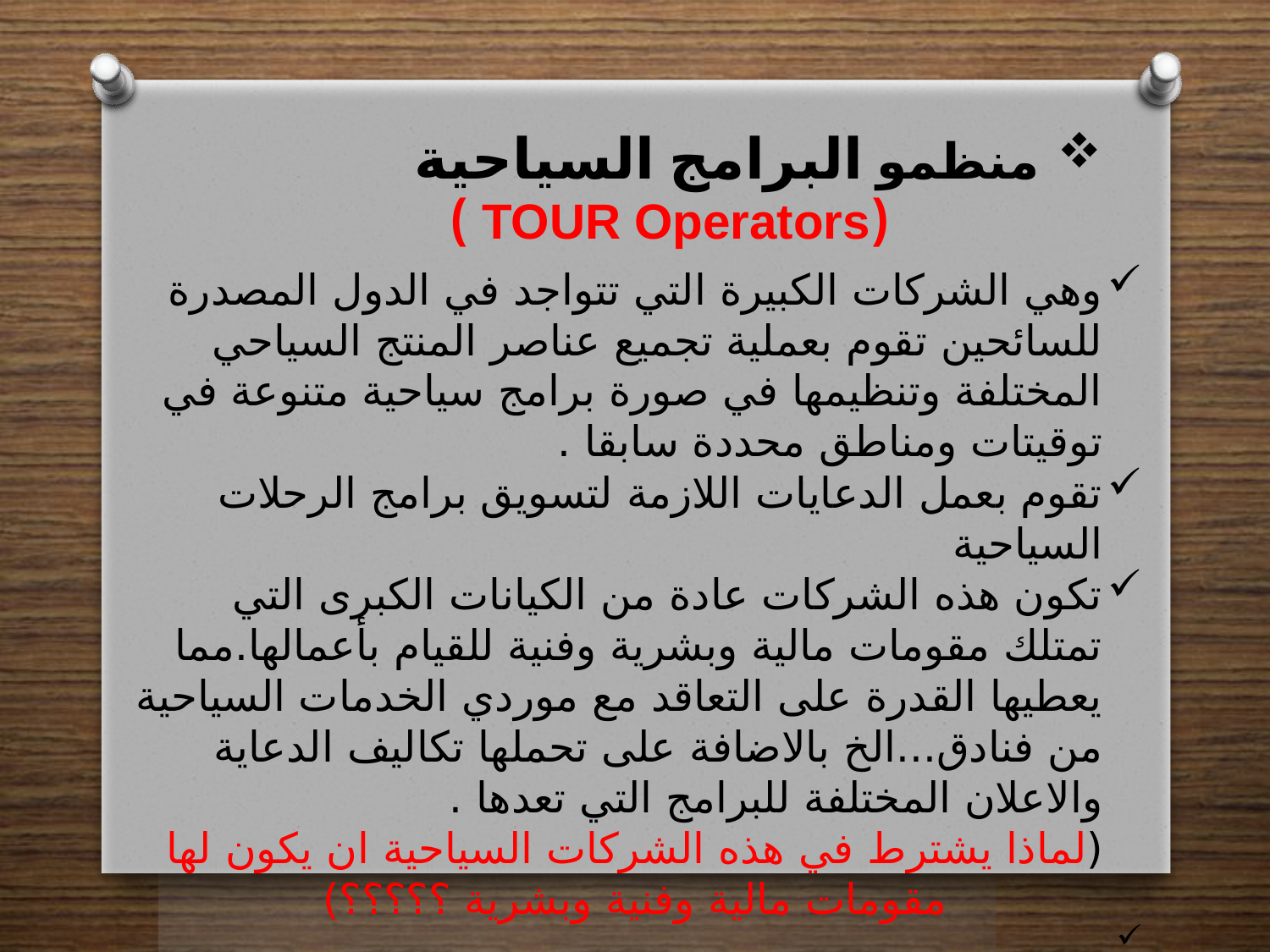

منظمو البرامج السياحية
(TOUR Operators )
وهي الشركات الكبيرة التي تتواجد في الدول المصدرة للسائحين تقوم بعملية تجميع عناصر المنتج السياحي المختلفة وتنظيمها في صورة برامج سياحية متنوعة في توقيتات ومناطق محددة سابقا .
تقوم بعمل الدعايات اللازمة لتسويق برامج الرحلات السياحية
تكون هذه الشركات عادة من الكيانات الكبرى التي تمتلك مقومات مالية وبشرية وفنية للقيام بأعمالها.مما يعطيها القدرة على التعاقد مع موردي الخدمات السياحية من فنادق...الخ بالاضافة على تحملها تكاليف الدعاية والاعلان المختلفة للبرامج التي تعدها .
(لماذا يشترط في هذه الشركات السياحية ان يكون لها مقومات مالية وفنية وبشرية ؟؟؟؟؟)